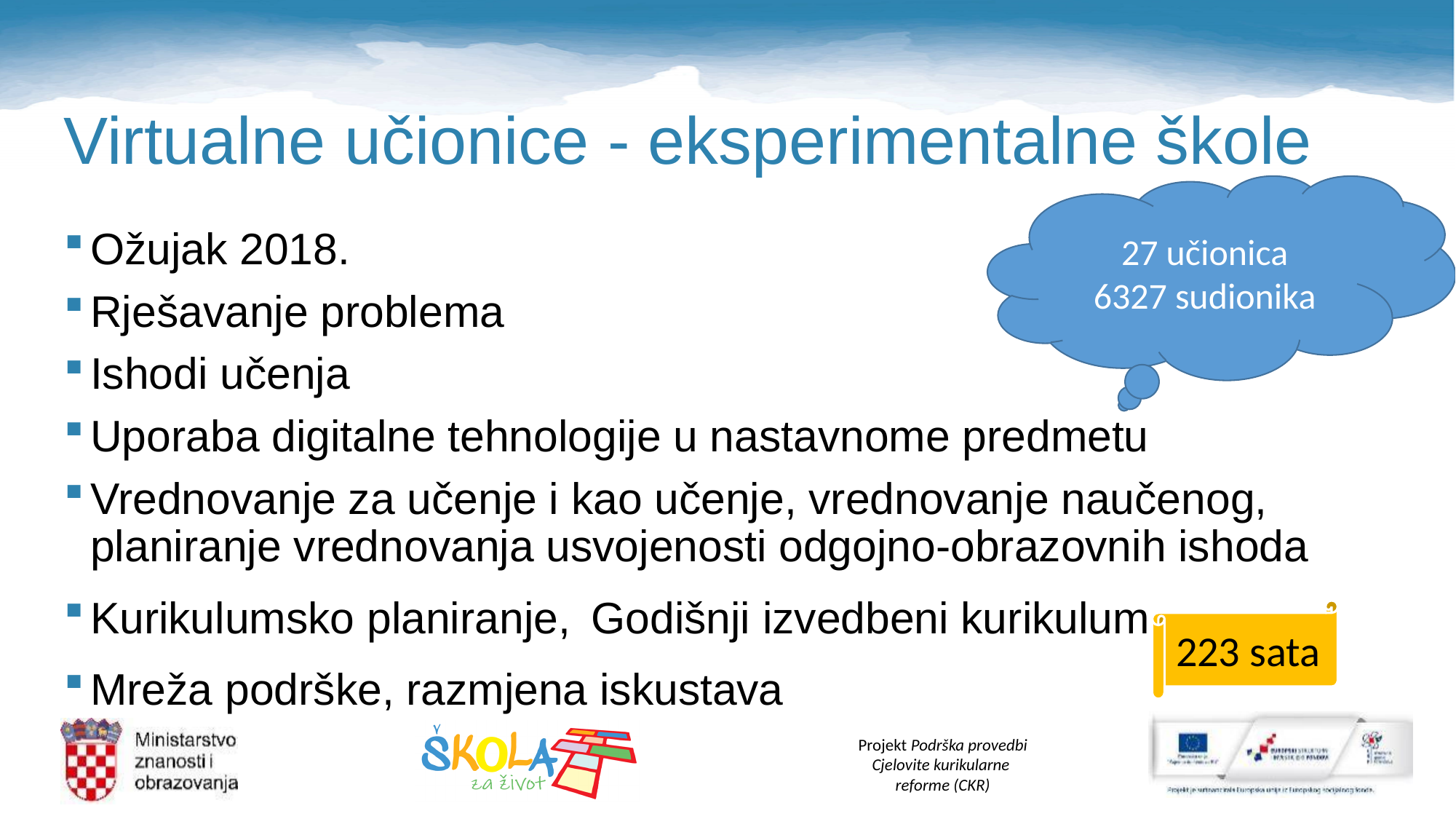

# Virtualne učionice - eksperimentalne škole
27 učionica
6327 sudionika
Ožujak 2018.
Rješavanje problema
Ishodi učenja
Uporaba digitalne tehnologije u nastavnome predmetu
Vrednovanje za učenje i kao učenje, vrednovanje naučenog, planiranje vrednovanja usvojenosti odgojno-obrazovnih ishoda
Kurikulumsko planiranje,  Godišnji izvedbeni kurikulum
Mreža podrške, razmjena iskustava

223 sata